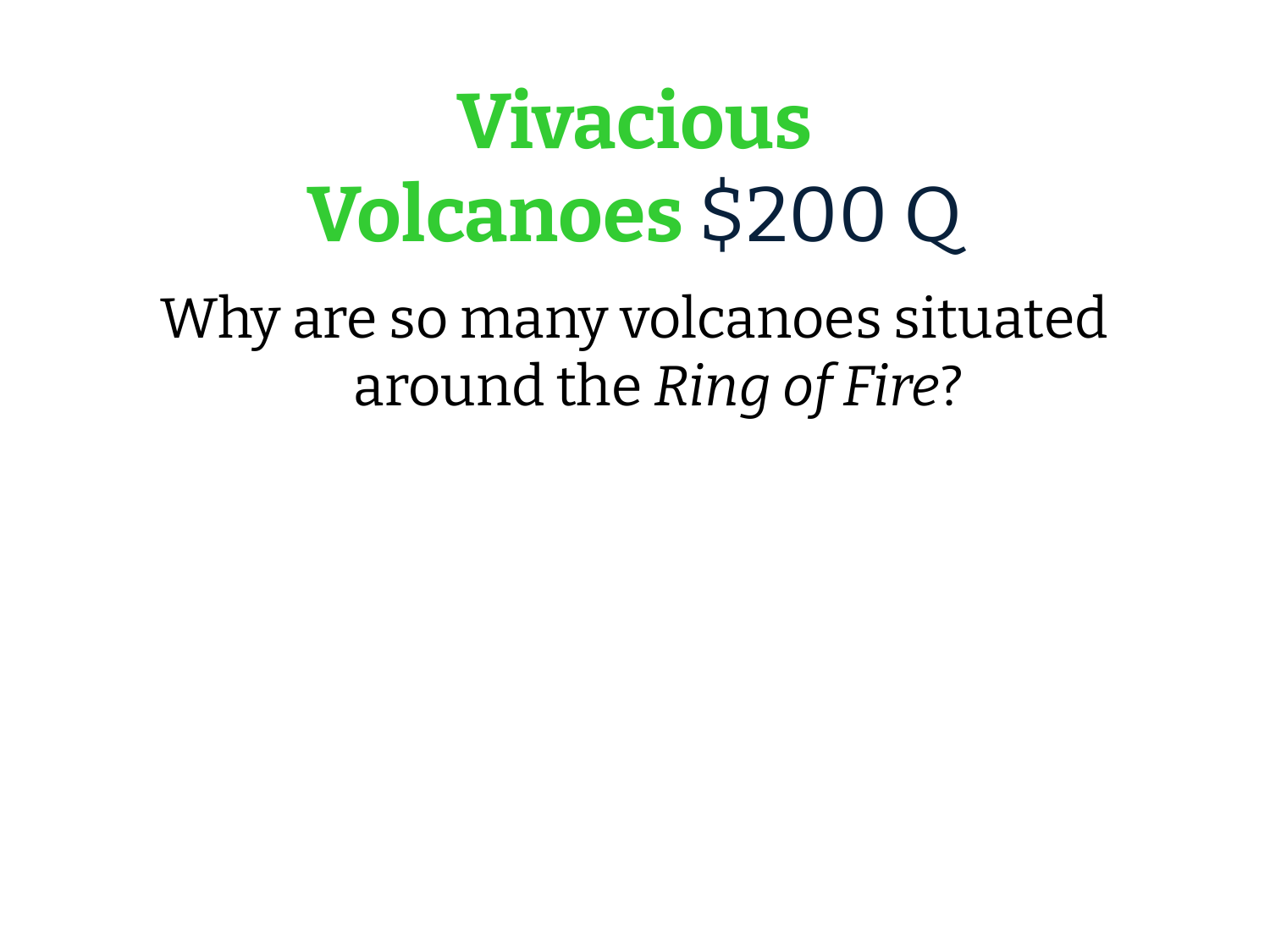

# Vivacious Volcanoes $200 Q
Why are so many volcanoes situated around the Ring of Fire?